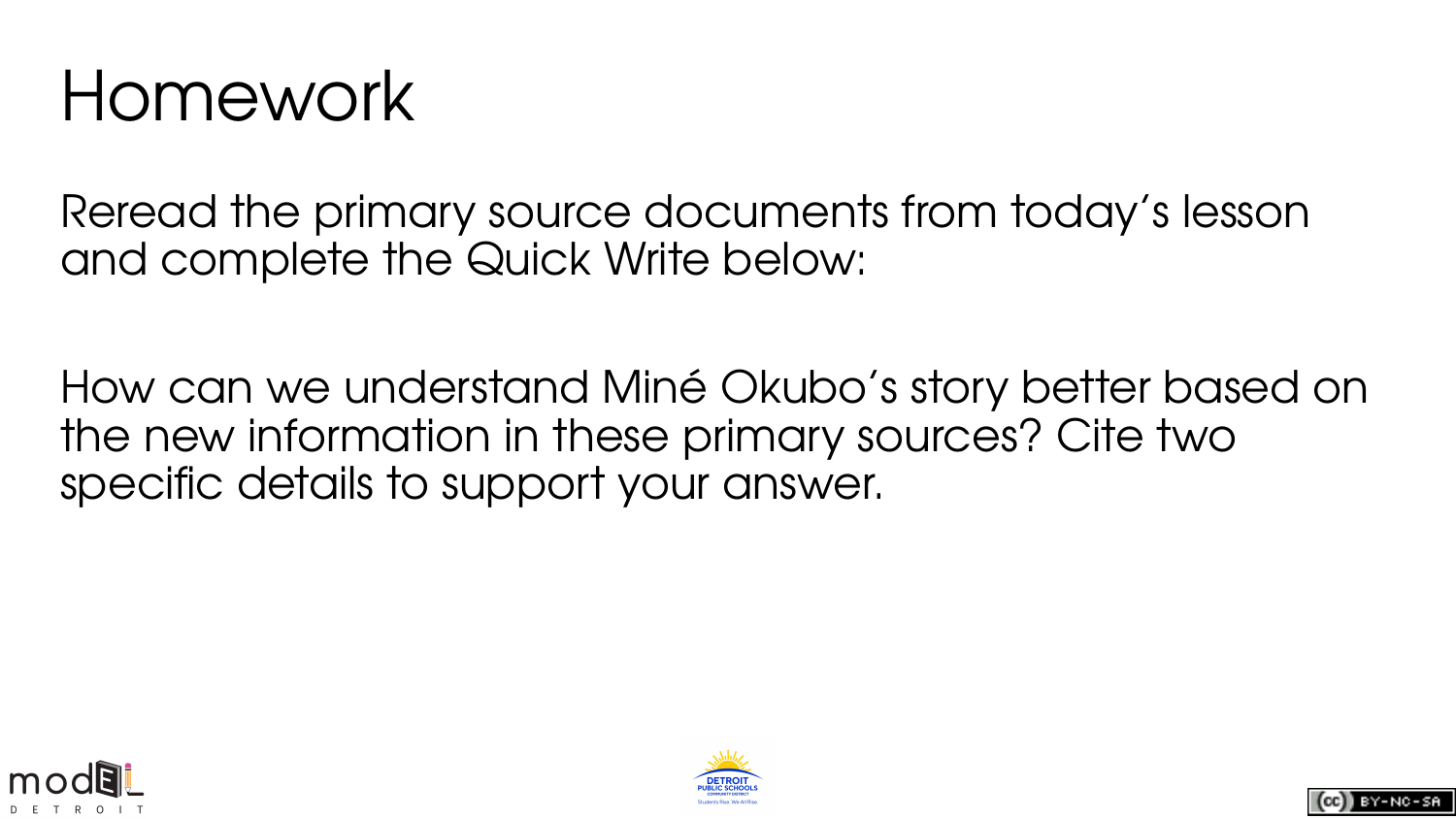

# Homework
Reread the primary source documents from today’s lesson and complete the Quick Write below:

How can we understand Miné Okubo’s story better based on the new information in these primary sources? Cite two specific details to support your answer.